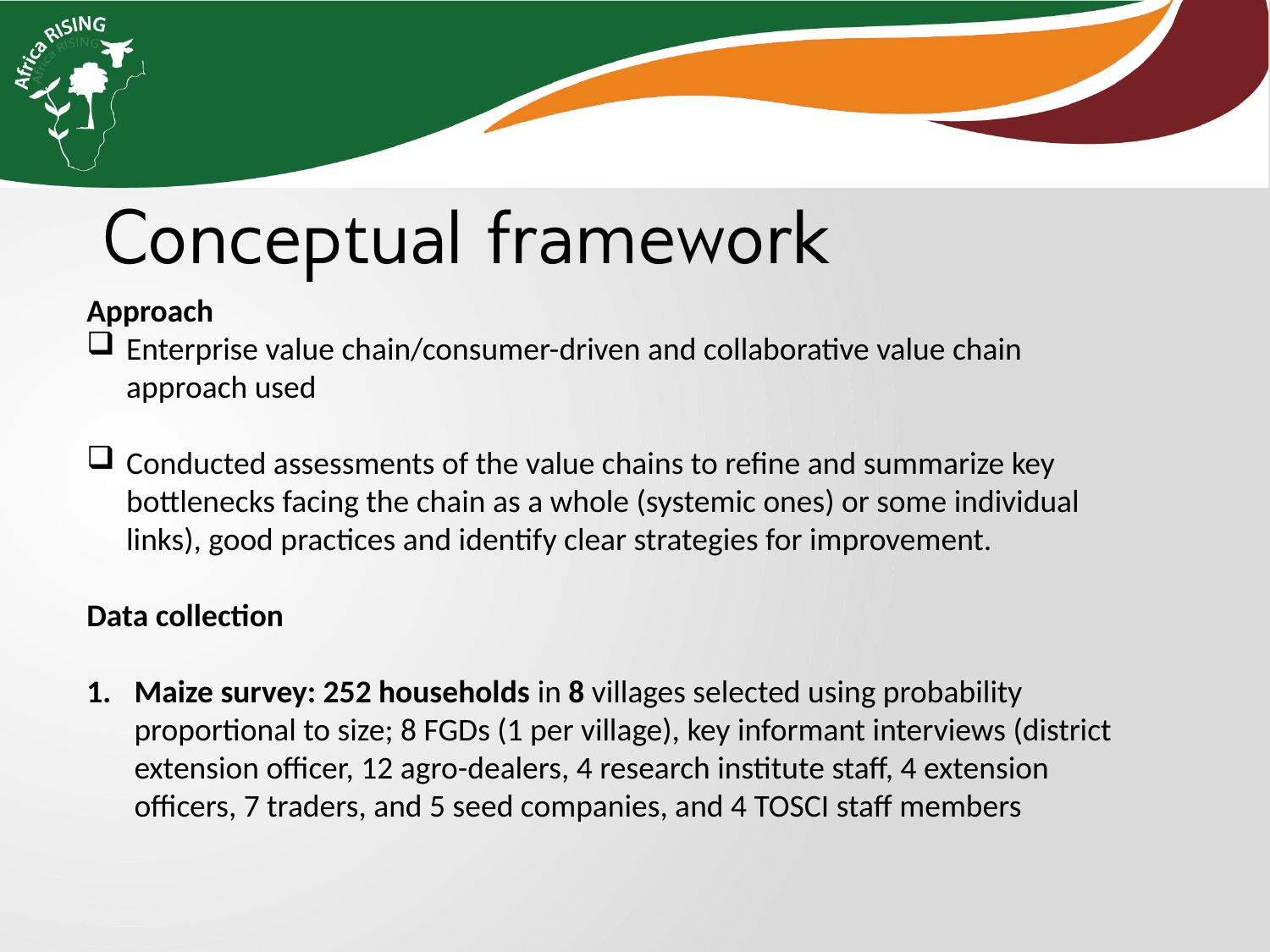

Conceptual framework
Approach
Enterprise value chain/consumer-driven and collaborative value chain approach used

Conducted assessments of the value chains to refine and summarize key bottlenecks facing the chain as a whole (systemic ones) or some individual links), good practices and identify clear strategies for improvement.

Data collection

Maize survey: 252 households in 8 villages selected using probability proportional to size; 8 FGDs (1 per village), key informant interviews (district extension officer, 12 agro-dealers, 4 research institute staff, 4 extension officers, 7 traders, and 5 seed companies, and 4 TOSCI staff members